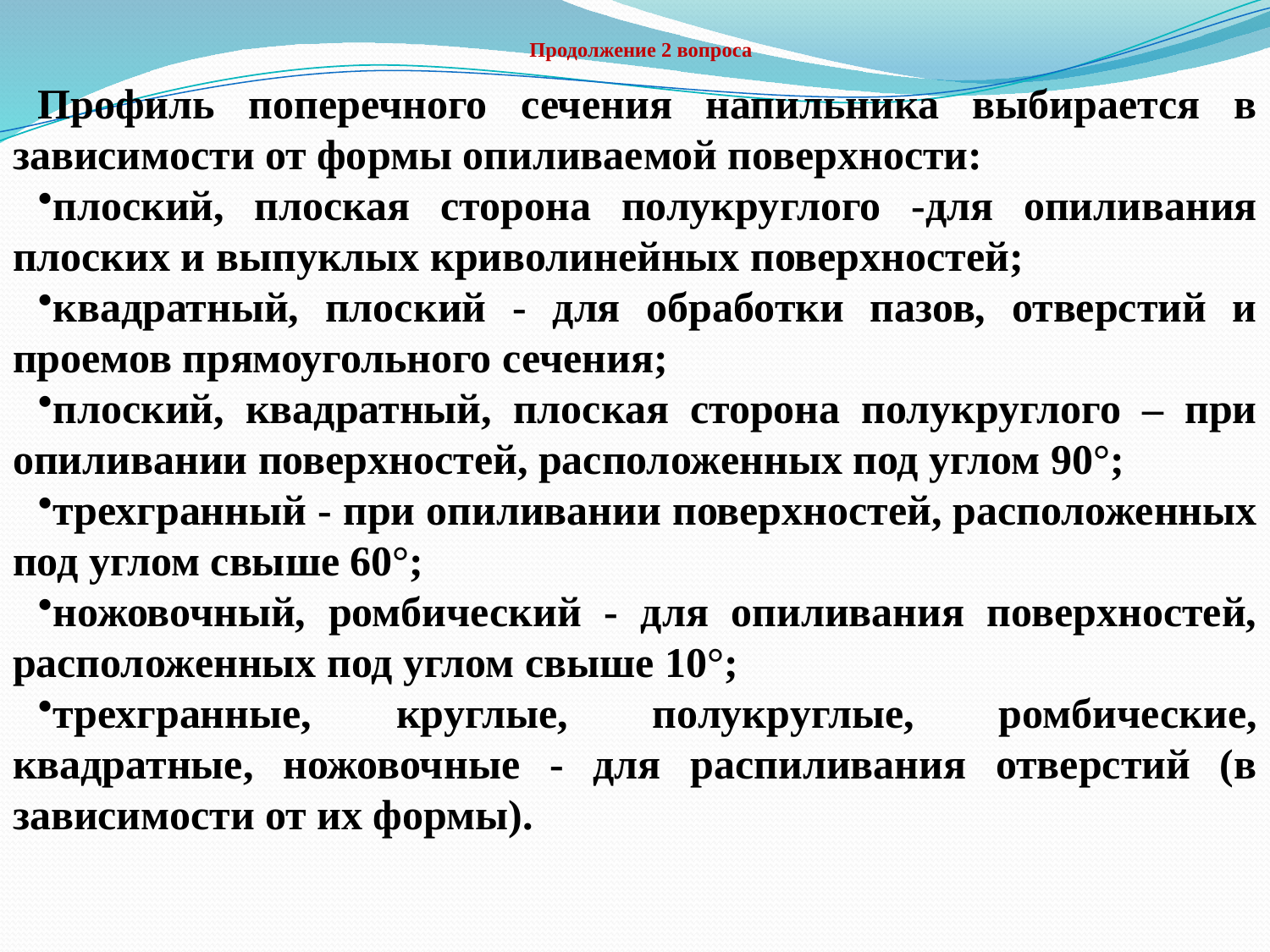

# Продолжение 2 вопроса
Профиль поперечного сечения напильника выбирается в зависимости от формы опиливаемой поверхности:
плоский, плоская сторона полукруглого -для опиливания плоских и выпуклых криволинейных поверхностей;
квадратный, плоский - для обработки пазов, отверстий и проемов прямоугольного сечения;
плоский, квадратный, плоская сторона полукруглого – при опиливании поверхностей, расположенных под углом 90°;
трехгранный - при опиливании поверхностей, расположенных под углом свыше 60°;
ножовочный, ромбический - для опиливания поверхностей, расположенных под углом свыше 10°;
трехгранные, круглые, полукруглые, ромбические, квадратные, ножовочные - для распиливания отверстий (в зависимости от их формы).